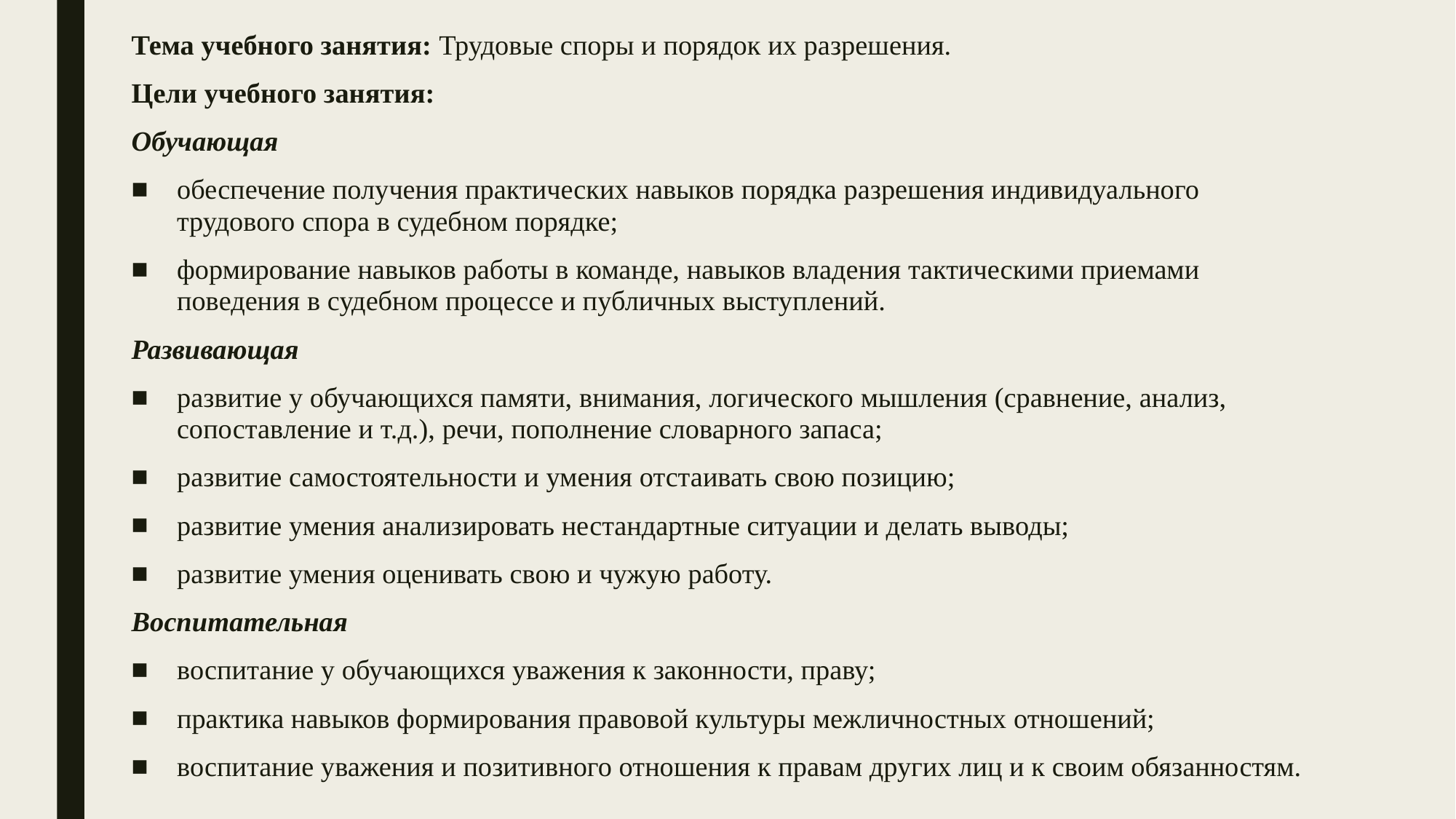

Тема учебного занятия: Трудовые споры и порядок их разрешения.
Цели учебного занятия:
Обучающая
обеспечение получения практических навыков порядка разрешения индивидуального трудового спора в судебном порядке;
формирование навыков работы в команде, навыков владения тактическими приемами поведения в судебном процессе и публичных выступлений.
Развивающая
развитие у обучающихся памяти, внимания, логического мышления (сравнение, анализ, сопоставление и т.д.), речи, пополнение словарного запаса;
развитие самостоятельности и умения отстаивать свою позицию;
развитие умения анализировать нестандартные ситуации и делать выводы;
развитие умения оценивать свою и чужую работу.
Воспитательная
воспитание у обучающихся уважения к законности, праву;
практика навыков формирования правовой культуры межличностных отношений;
воспитание уважения и позитивного отношения к правам других лиц и к своим обязанностям.